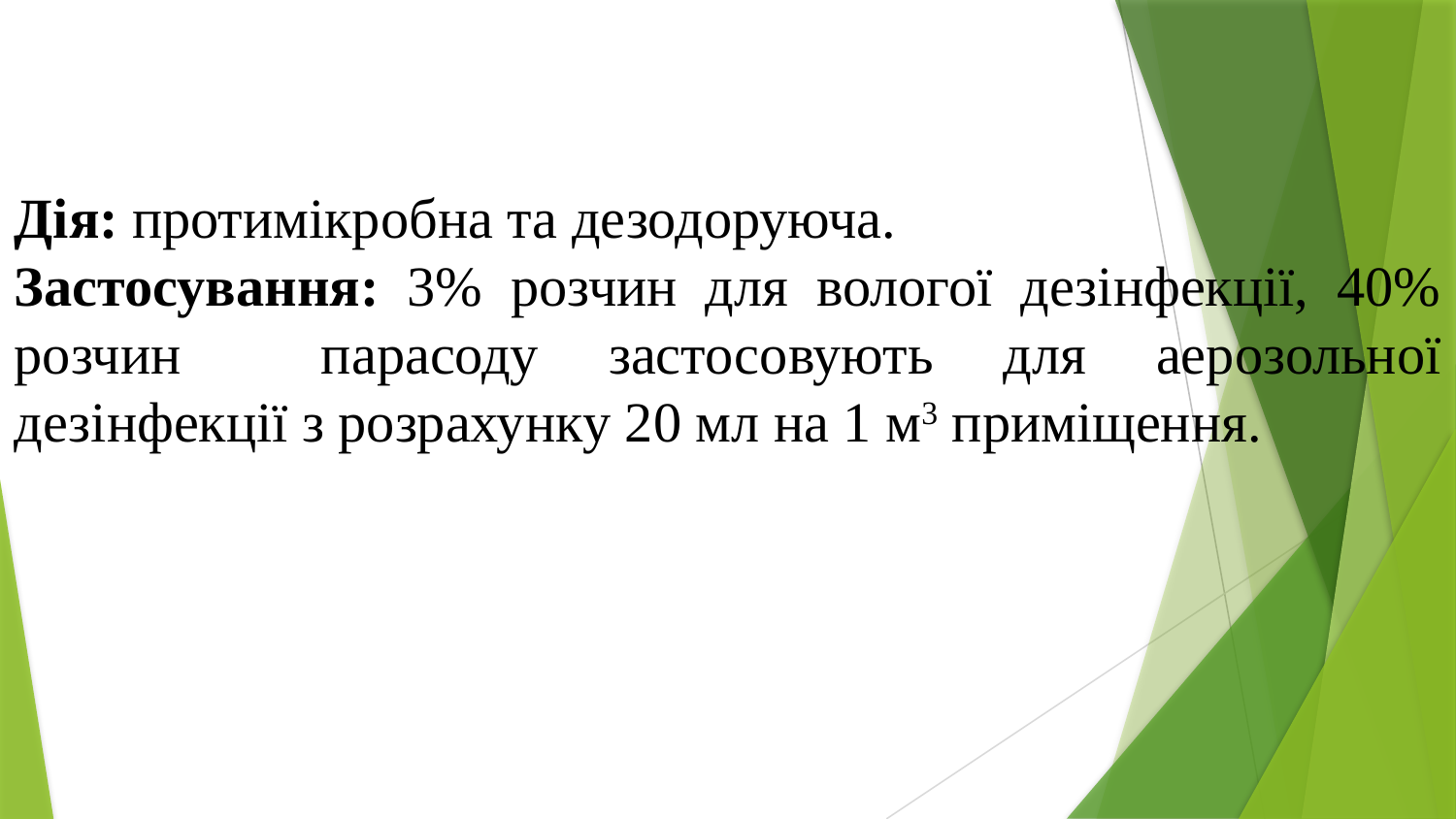

Дія: протимікробна та дезодоруюча.
Застосування: 3% розчин для вологої дезінфекції, 40% розчин  парасоду застосовують для аерозольної дезінфекції з розрахунку 20 мл на 1 м3 приміщення.